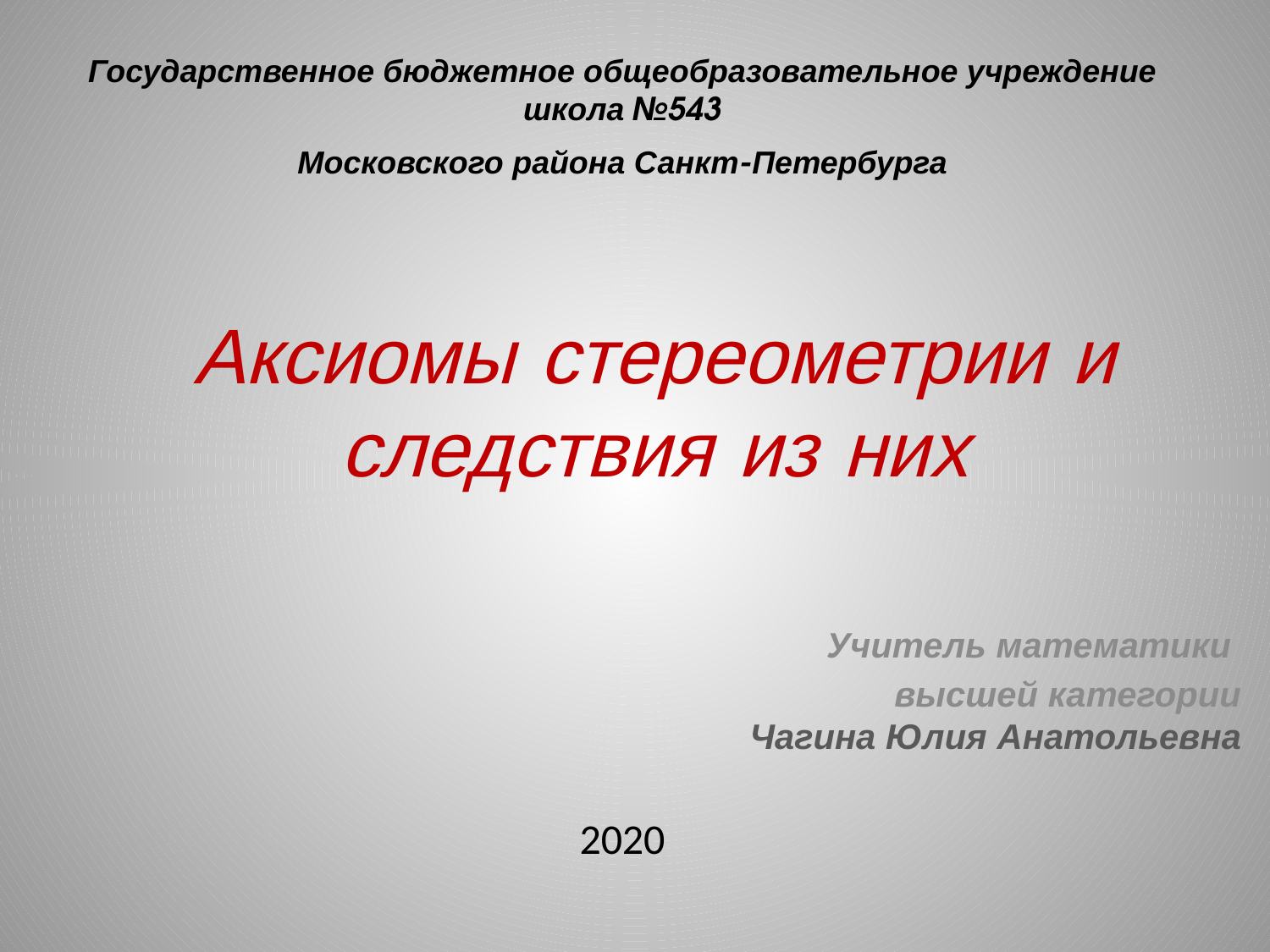

Государственное бюджетное общеобразовательное учреждение  школа №543
Московского района Санкт-Петербурга
# Аксиомы стереометрии и следствия из них
Учитель математики
высшей категории
Чагина Юлия Анатольевна
2020